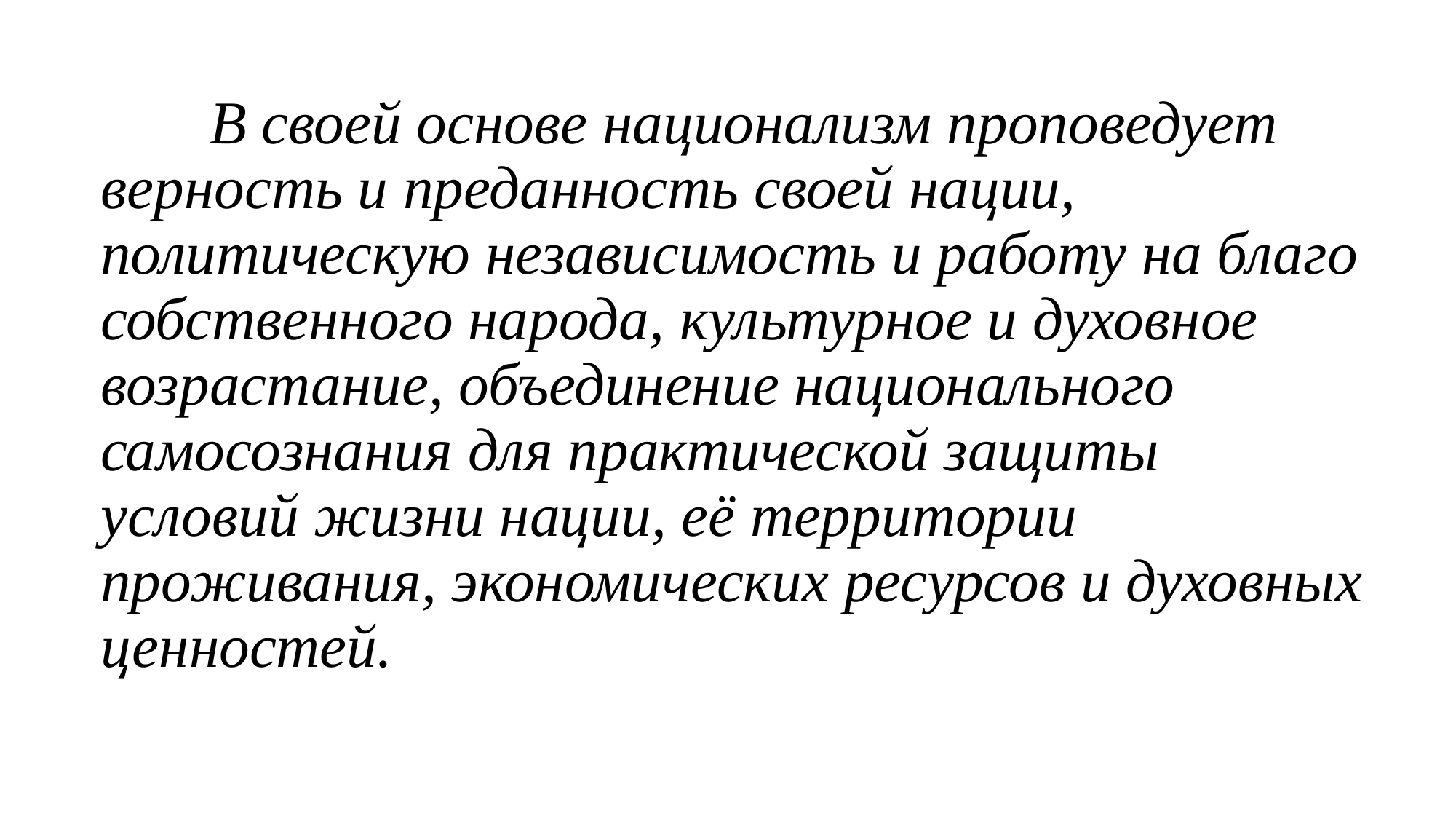

В своей основе национализм проповедует верность и преданность своей нации, политическую независимость и работу на благо собственного народа, культурное и духовное возрастание, объединение национального самосознания для практической защиты условий жизни нации, её территории проживания, экономических ресурсов и духовных ценностей.